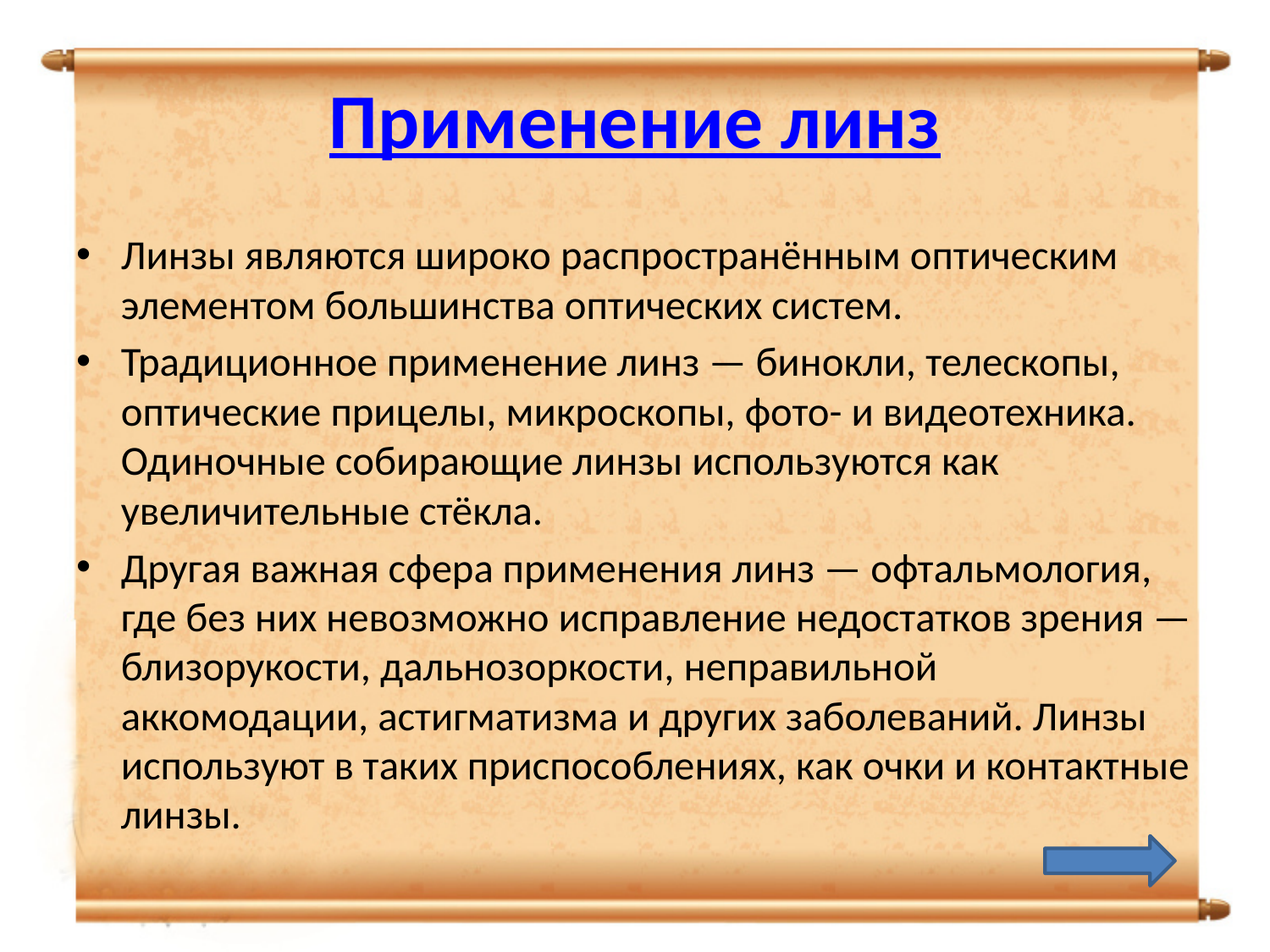

# Применение линз
Линзы являются широко распространённым оптическим элементом большинства оптических систем.
Традиционное применение линз — бинокли, телескопы, оптические прицелы, микроскопы, фото- и видеотехника. Одиночные собирающие линзы используются как увеличительные стёкла.
Другая важная сфера применения линз — офтальмология, где без них невозможно исправление недостатков зрения — близорукости, дальнозоркости, неправильной аккомодации, астигматизма и других заболеваний. Линзы используют в таких приспособлениях, как очки и контактные линзы.